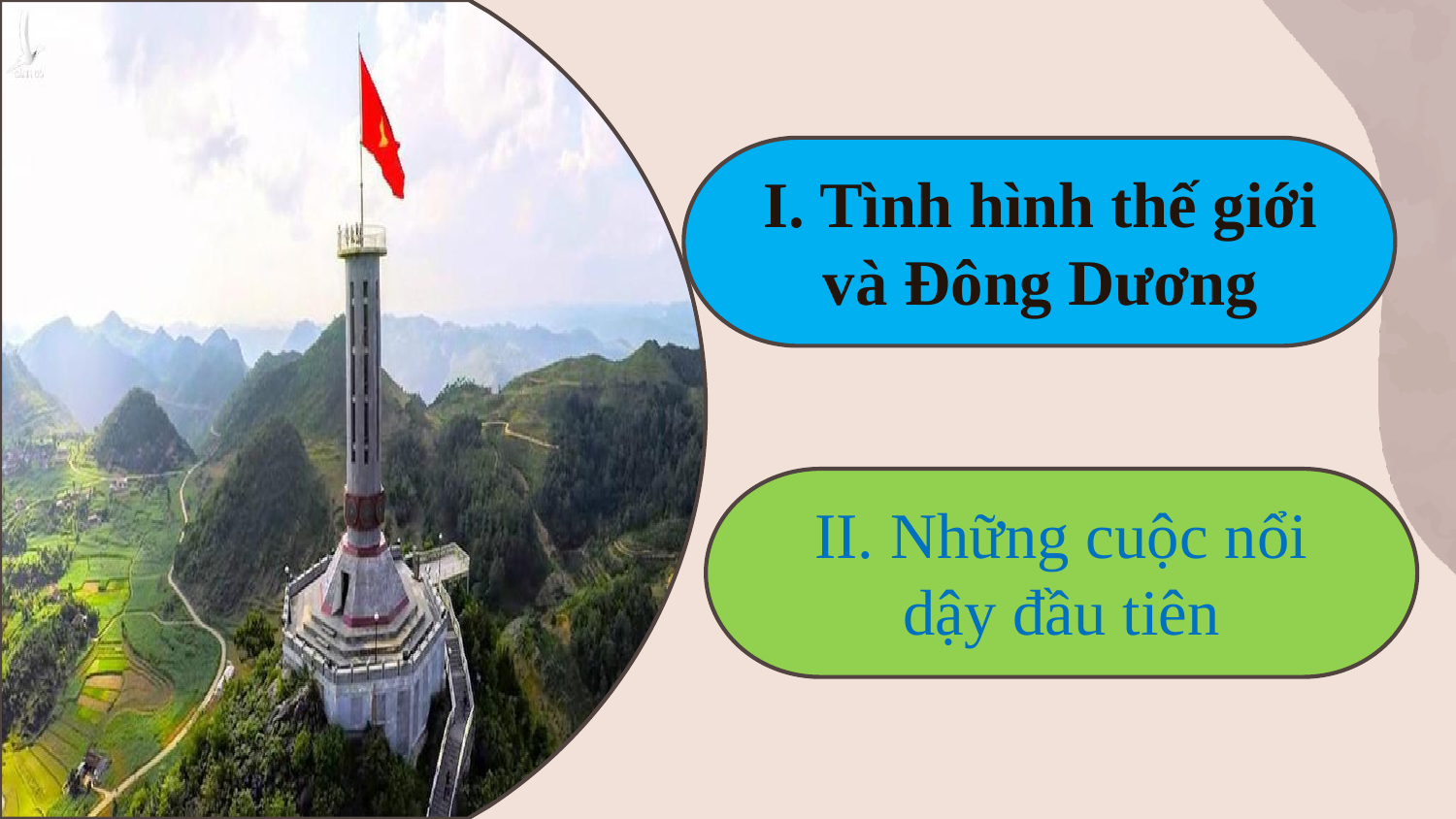

I. Tình hình thế giới và Đông Dương

II. Những cuộc nổi dậy đầu tiên